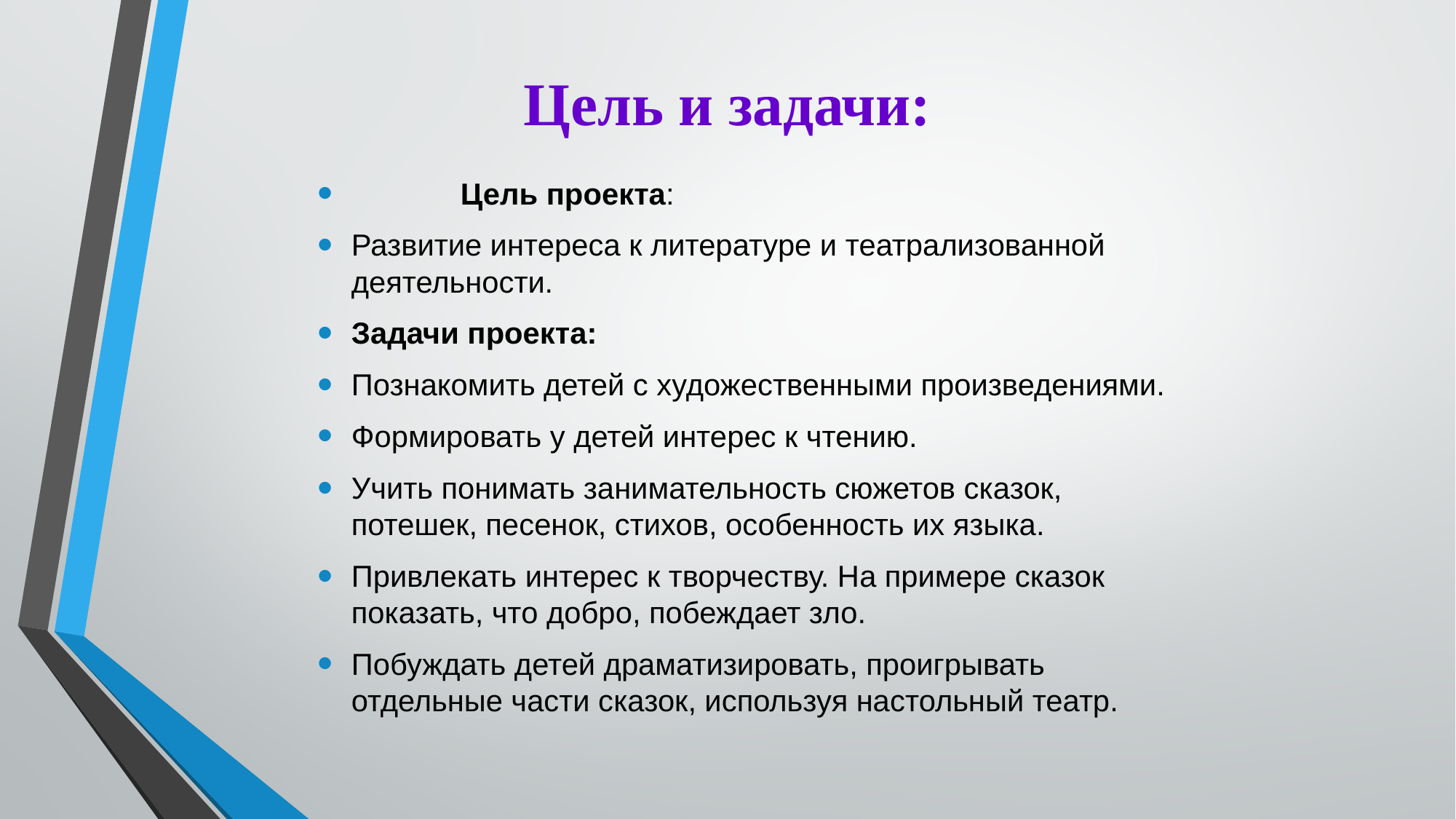

# Цель и задачи:
	Цель проекта:
Развитие интереса к литературе и театрализованной деятельности.
Задачи проекта:
Познакомить детей с художественными произведениями.
Формировать у детей интерес к чтению.
Учить понимать занимательность сюжетов сказок, потешек, песенок, стихов, особенность их языка.
Привлекать интерес к творчеству. На примере сказок показать, что добро, побеждает зло.
Побуждать детей драматизировать, проигрывать отдельные части сказок, используя настольный театр.